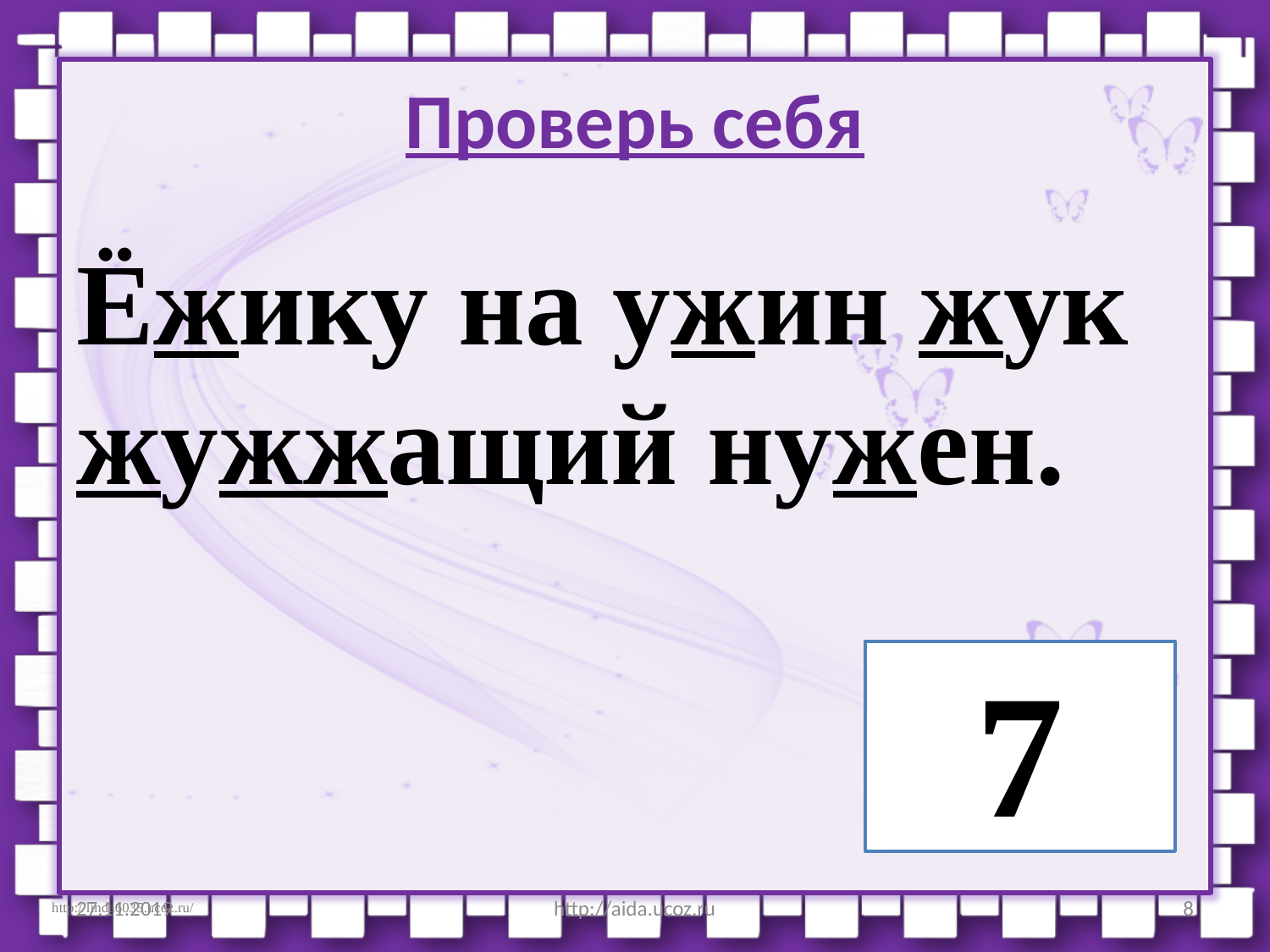

# Проверь себя
Ёжику на ужин жук жужжащий нужен.
7
27.11.2019
http://aida.ucoz.ru
8